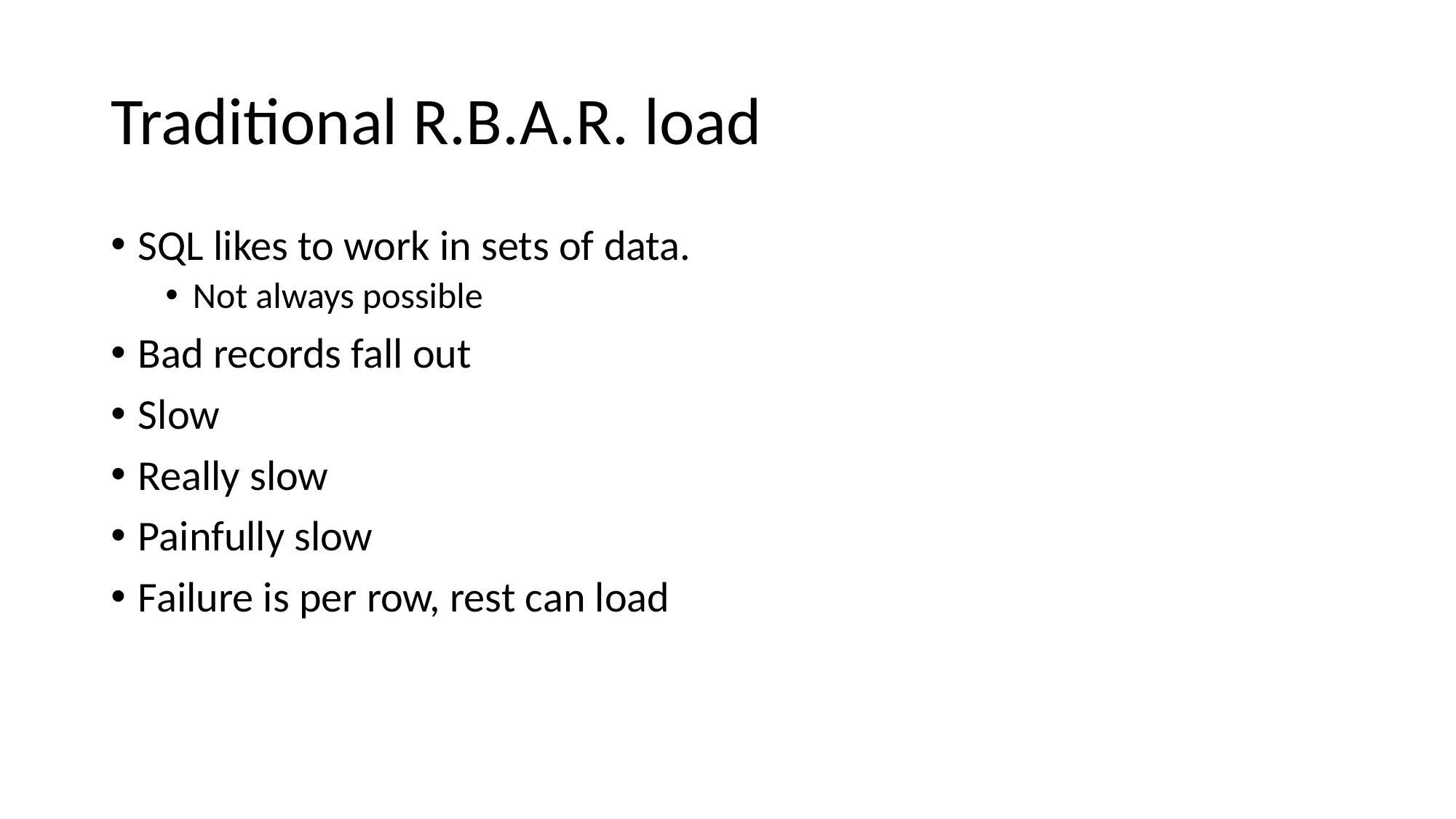

# Traditional R.B.A.R. load
SQL likes to work in sets of data.
Not always possible
Bad records fall out
Slow
Really slow
Painfully slow
Failure is per row, rest can load